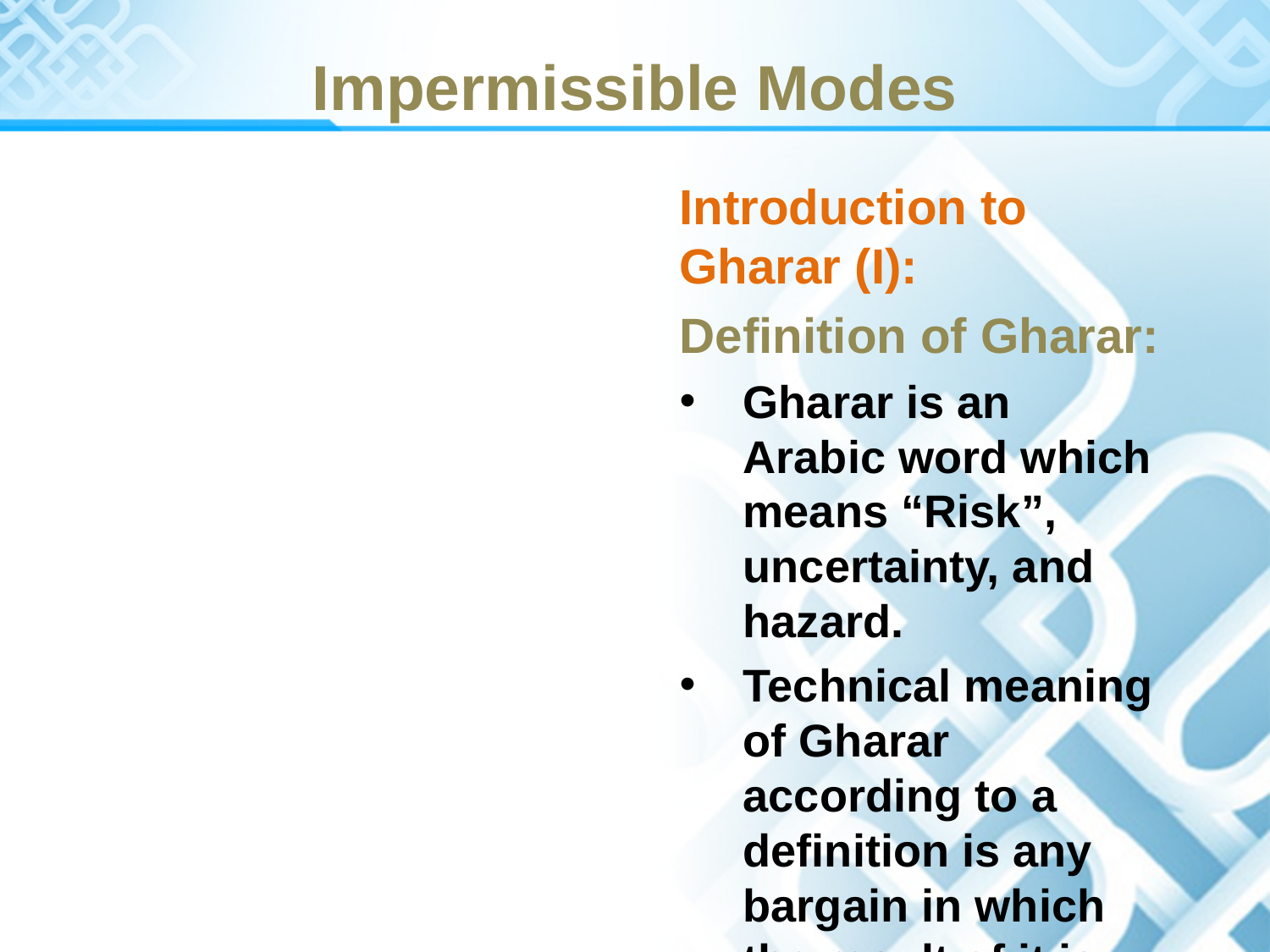

Impermissible Modes
Introduction to Gharar (I):
Definition of Gharar:
Gharar is an Arabic word which means “Risk”, uncertainty, and hazard.
Technical meaning of Gharar according to a definition is any bargain in which the result of it is hidden.